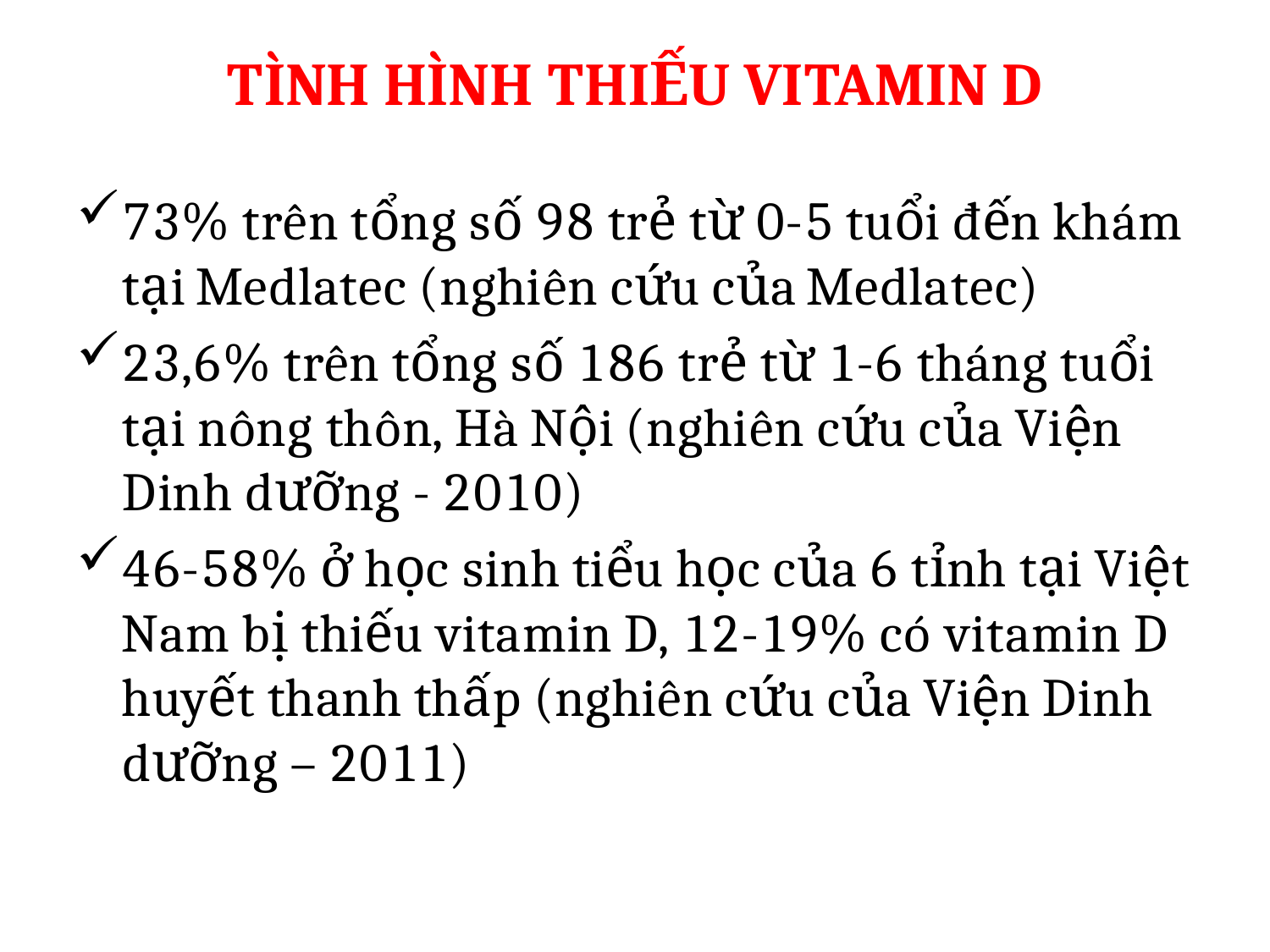

# TÌNH HÌNH THIẾU VITAMIN D
73% trên tổng số 98 trẻ từ 0-5 tuổi đến khám tại Medlatec (nghiên cứu của Medlatec)
23,6% trên tổng số 186 trẻ từ 1-6 tháng tuổi tại nông thôn, Hà Nội (nghiên cứu của Viện Dinh dưỡng - 2010)
46-58% ở học sinh tiểu học của 6 tỉnh tại Việt Nam bị thiếu vitamin D, 12-19% có vitamin D huyết thanh thấp (nghiên cứu của Viện Dinh dưỡng – 2011)